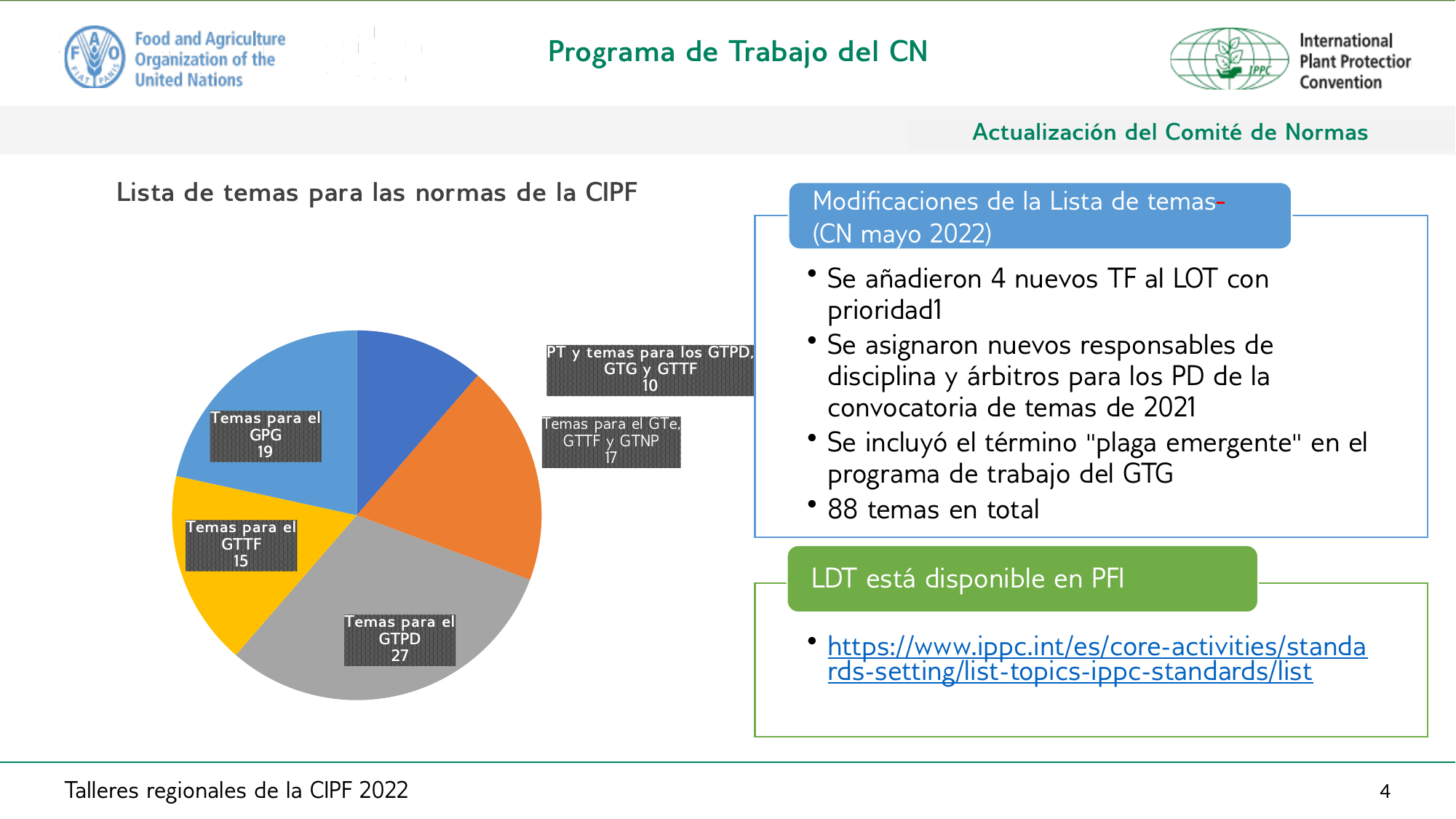

# Programa de Trabajo del CN
Actualización del Comité de Normas

### Chart: Lista de temas para las normas de la CIPF

| Category | Number |
|---|---|
| PT y temas para los GTPD, GTG y GTTF | 10.0 |
| Temas para el GTe, GTTF y GTNP | 17.0 |
| Temas para el GTPD | 27.0 |
| Temas para el GTTF | 15.0 |
| Temas para el GPG | 19.0 |
Se añadieron 4 nuevos TF al LOT con prioridad1
Se asignaron nuevos responsables de disciplina y árbitros para los PD de la convocatoria de temas de 2021
Se incluyó el término "plaga emergente" en el programa de trabajo del GTG
88 temas en total
Modificaciones de la Lista de temas
(CN mayo 2022)
https://www.ippc.int/es/core-activities/standards-setting/list-topics-ippc-standards/list
LDT está disponible en PFI
Talleres regionales de la CIPF 2022